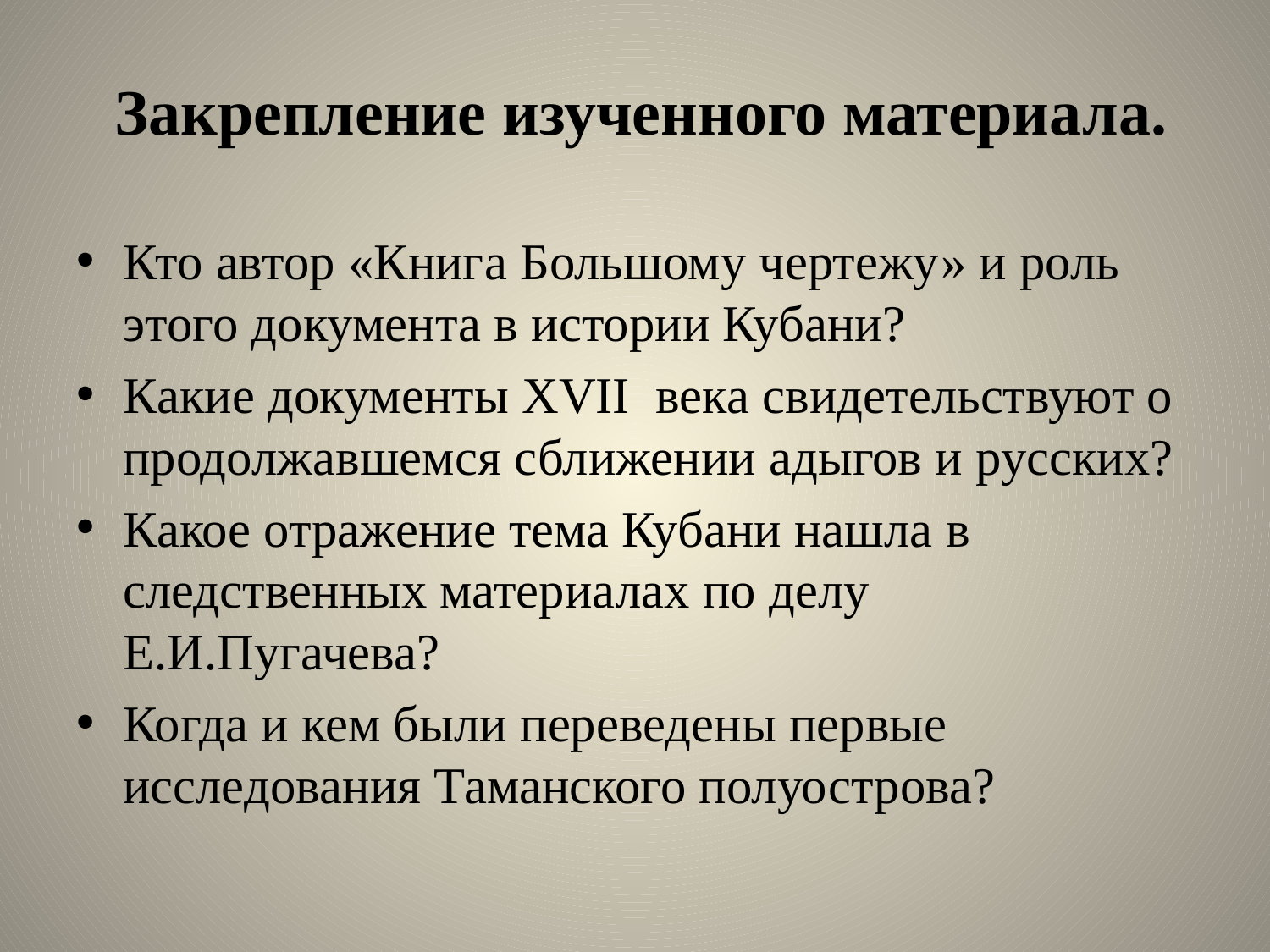

# Закрепление изученного материала.
Кто автор «Книга Большому чертежу» и роль этого документа в истории Кубани?
Какие документы XVII  века свидетельствуют о продолжавшемся сближении адыгов и русских?
Какое отражение тема Кубани нашла в следственных материалах по делу Е.И.Пугачева?
Когда и кем были переведены первые исследования Таманского полуострова?